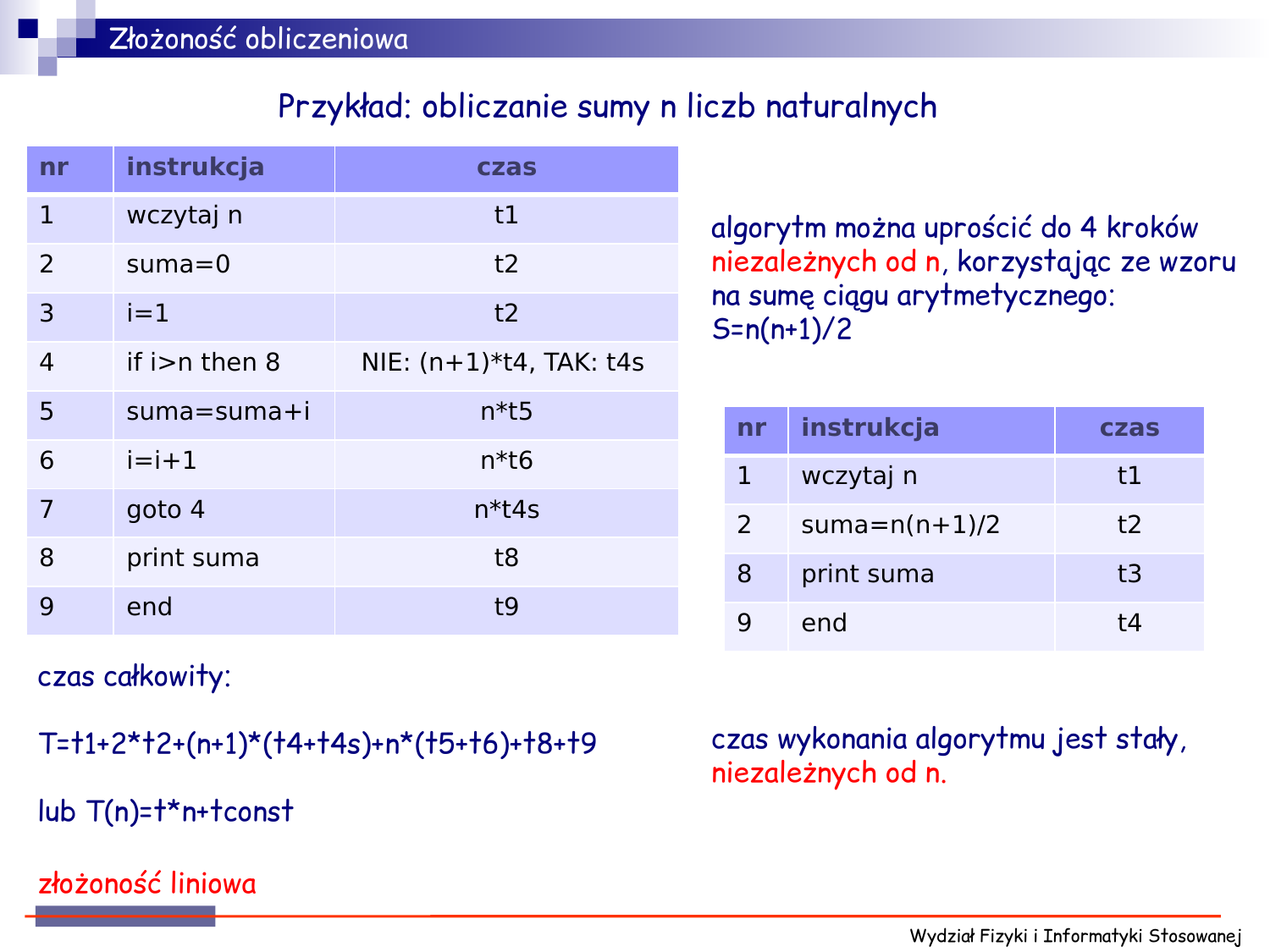

Złożoność obliczeniowa
Przykład: obliczanie sumy n liczb naturalnych
| nr | instrukcja | czas |
| --- | --- | --- |
| 1 | wczytaj n | t1 |
| 2 | suma=0 | t2 |
| 3 | i=1 | t2 |
| 4 | if i>n then 8 | NIE: (n+1)\*t4, TAK: t4s |
| 5 | suma=suma+i | n\*t5 |
| 6 | i=i+1 | n\*t6 |
| 7 | goto 4 | n\*t4s |
| 8 | print suma | t8 |
| 9 | end | t9 |
algorytm można uprościć do 4 kroków niezależnych od n, korzystając ze wzoru na sumę ciągu arytmetycznego:
S=n(n+1)/2
| nr | instrukcja | czas |
| --- | --- | --- |
| 1 | wczytaj n | t1 |
| 2 | suma=n(n+1)/2 | t2 |
| 8 | print suma | t3 |
| 9 | end | t4 |
czas całkowity:

T=t1+2*t2+(n+1)*(t4+t4s)+n*(t5+t6)+t8+t9

lub T(n)=t*n+tconst

złożoność liniowa
czas wykonania algorytmu jest stały, niezależnych od n.

Wydział Fizyki i Informatyki Stosowanej